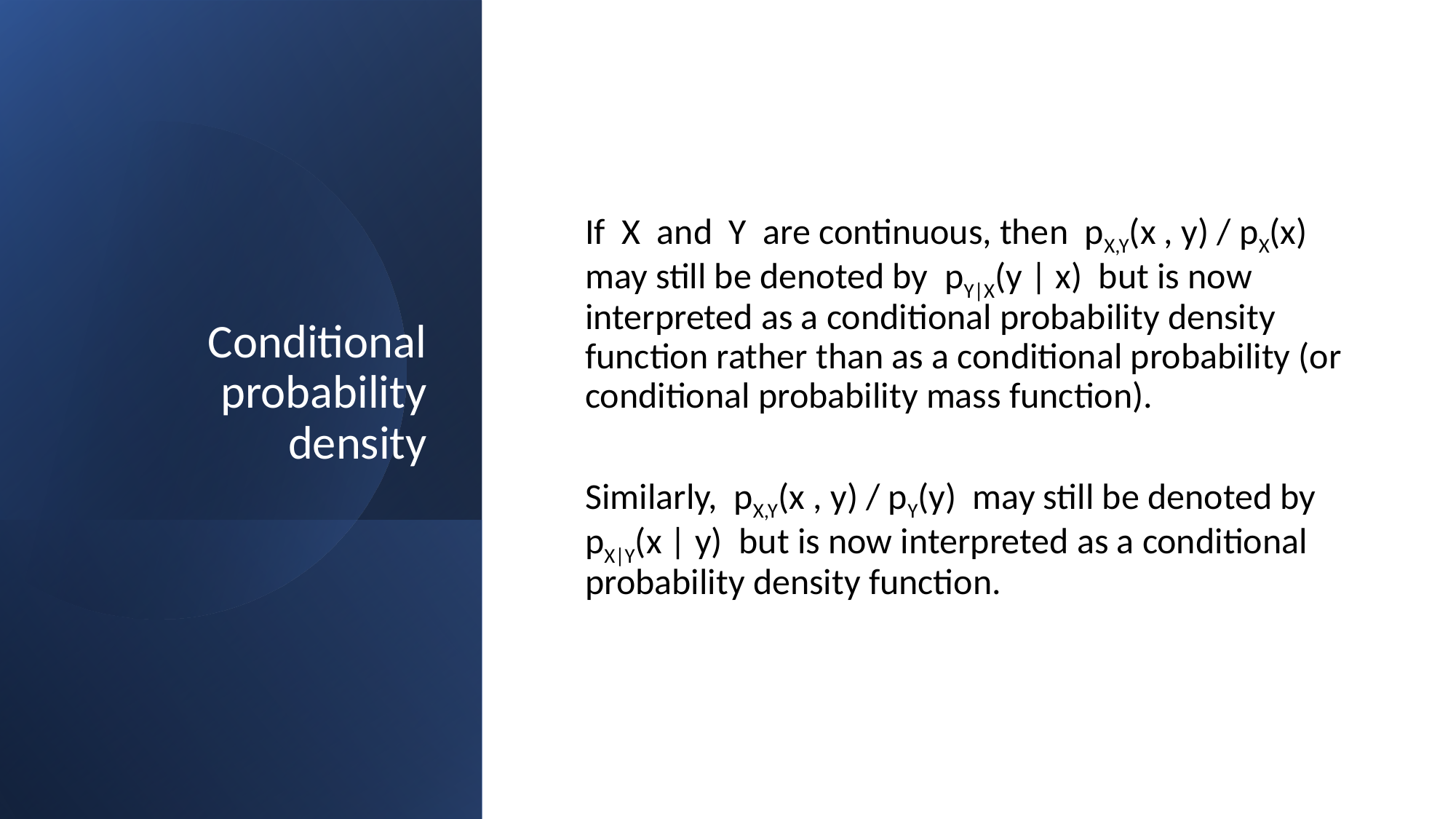

# Conditional probability density
If  X  and  Y  are continuous, then  pX,Y(x , y) / pX(x)  may still be denoted by  pY|X(y | x)  but is now interpreted as a conditional probability density function rather than as a conditional probability (or conditional probability mass function).

Similarly,  pX,Y(x , y) / pY(y)  may still be denoted by  pX|Y(x | y)  but is now interpreted as a conditional probability density function.